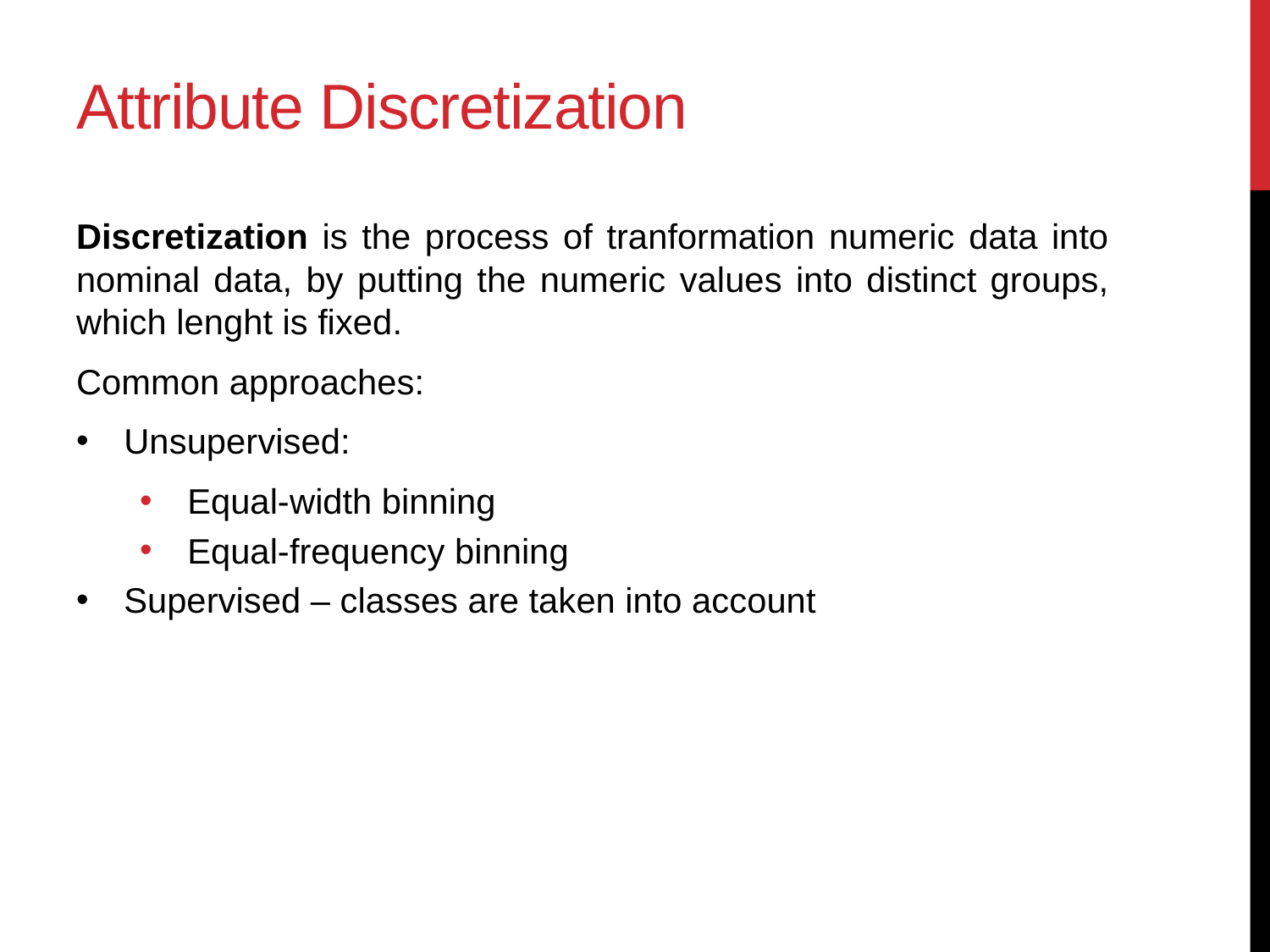

# Attribute Discretization
Discretization is the process of tranformation numeric data into nominal data, by putting the numeric values into distinct groups, which lenght is fixed.
Common approaches:
Unsupervised:
Equal-width binning
Equal-frequency binning
Supervised – classes are taken into account